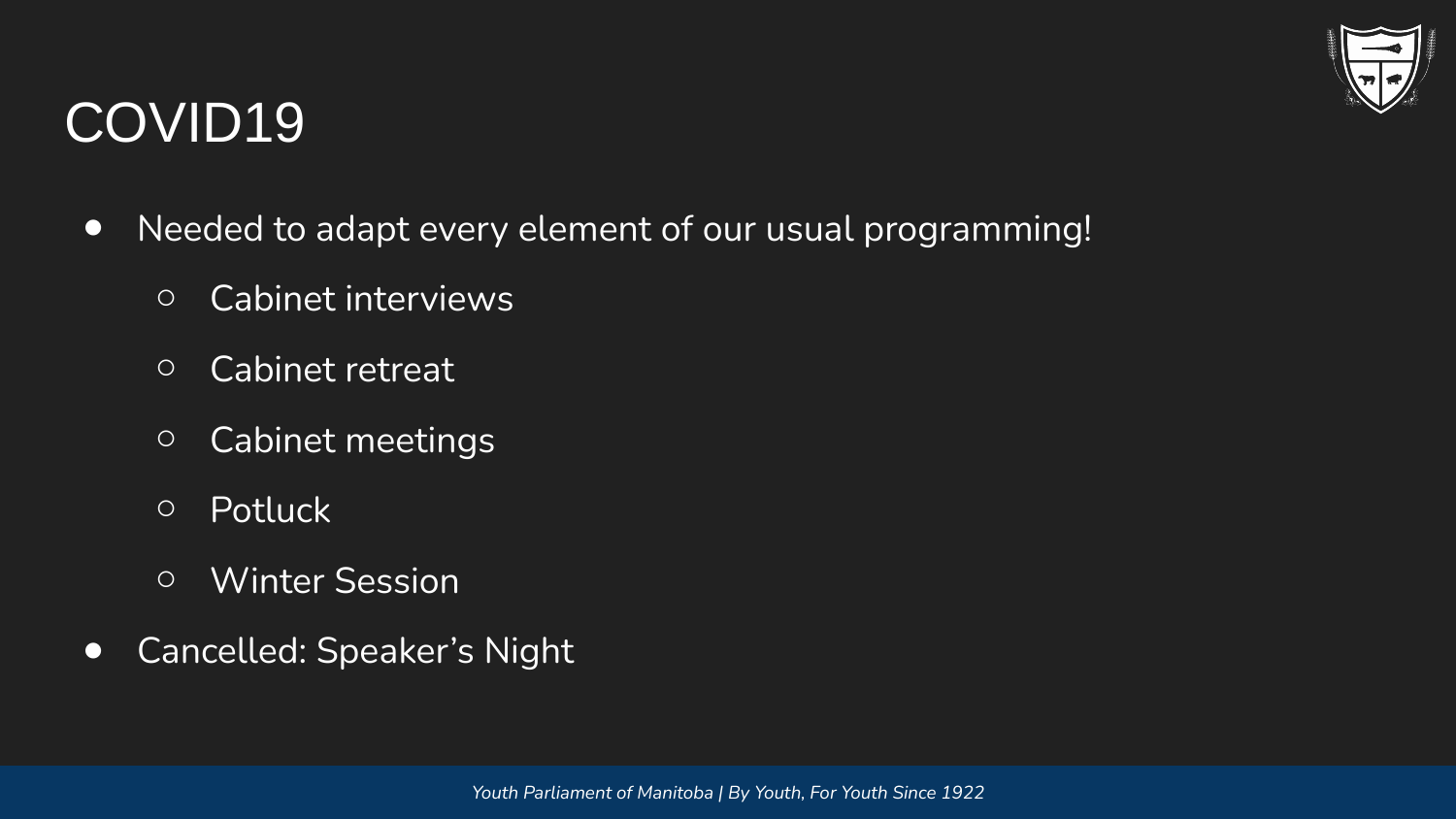

# COVID19
Needed to adapt every element of our usual programming!
Cabinet interviews
Cabinet retreat
Cabinet meetings
Potluck
Winter Session
Cancelled: Speaker’s Night